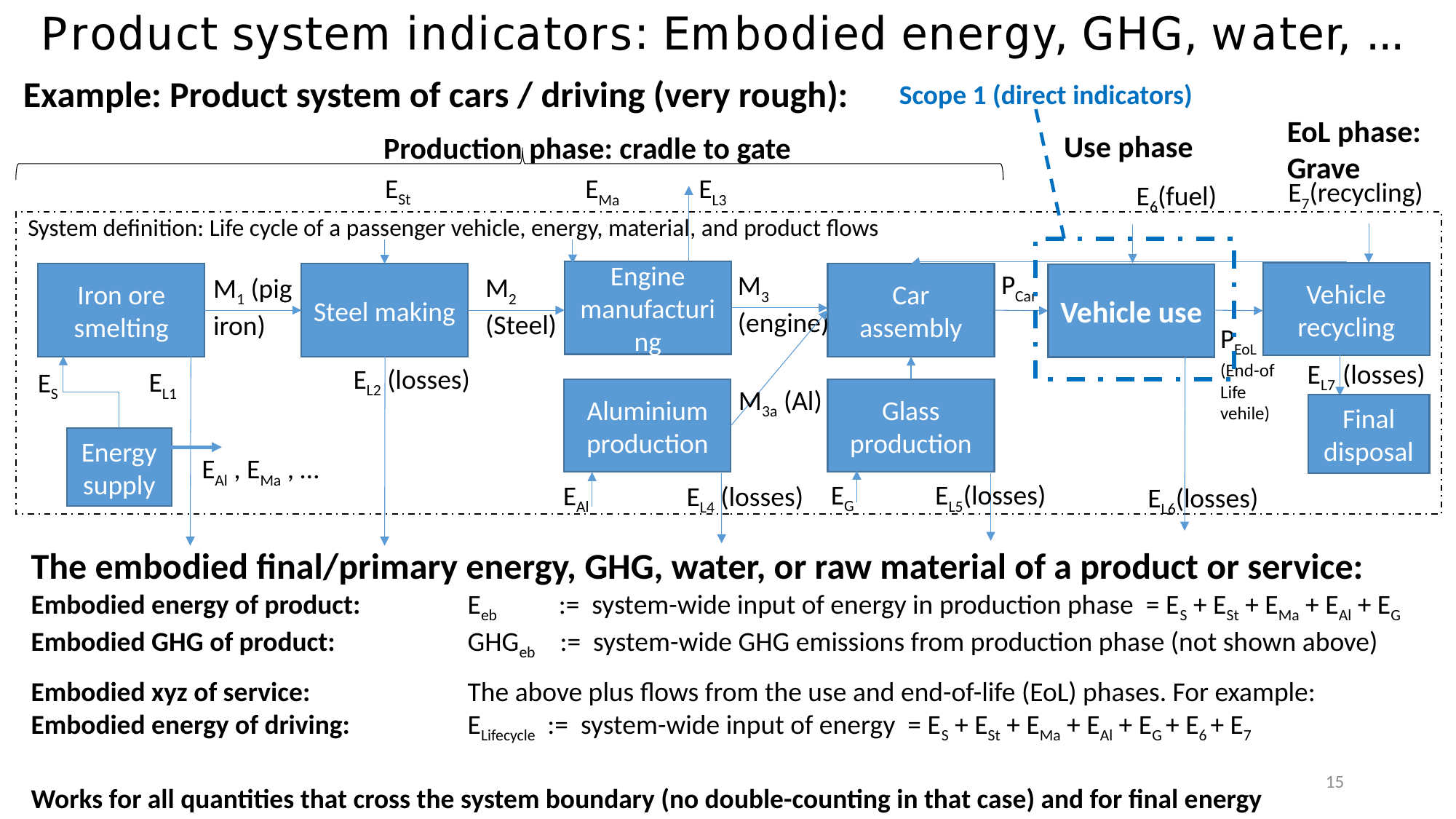

Product system indicators: Embodied energy, GHG, water, …
Example: Product system of cars / driving (very rough):
Scope 1 (direct indicators)
EoL phase:
Grave
Use phase
Production phase: cradle to gate
ESt
EMa
EL3
E7(recycling)
E6(fuel)
System definition: Life cycle of a passenger vehicle, energy, material, and product flows

Engine manufacturing
PCar
M3
(engine)
Vehicle recycling
Iron ore smelting
Steel making
Car assembly
Vehicle use
M2
(Steel)
M1 (pig
iron)
PEoL
(End-of
Life
vehile)
EL7  (losses)
EL2 (losses)
EL1
ES
M3a (Al)
Aluminium production
Glass production
Final disposal
Energy supply
EAl , EMa , …
EG
EL5(losses)
EAl
EL4 (losses)
EL6(losses)
The embodied final/primary energy, GHG, water, or raw material of a product or service:
Embodied energy of product: 	Eeb          :=  system-wide input of energy in production phase  = ES + ESt + EMa + EAl + EG
Embodied GHG of product:		GHGeb    :=  system-wide GHG emissions from production phase (not shown above)

Embodied xyz of service: 		The above plus flows from the use and end-of-life (EoL) phases. For example:
Embodied energy of driving: 		ELifecycle  :=  system-wide input of energy  = ES + ESt + EMa + EAl + EG + E6 + E7

Works for all quantities that cross the system boundary (no double-counting in that case) and for final energy
consumed in the different process steps.
15